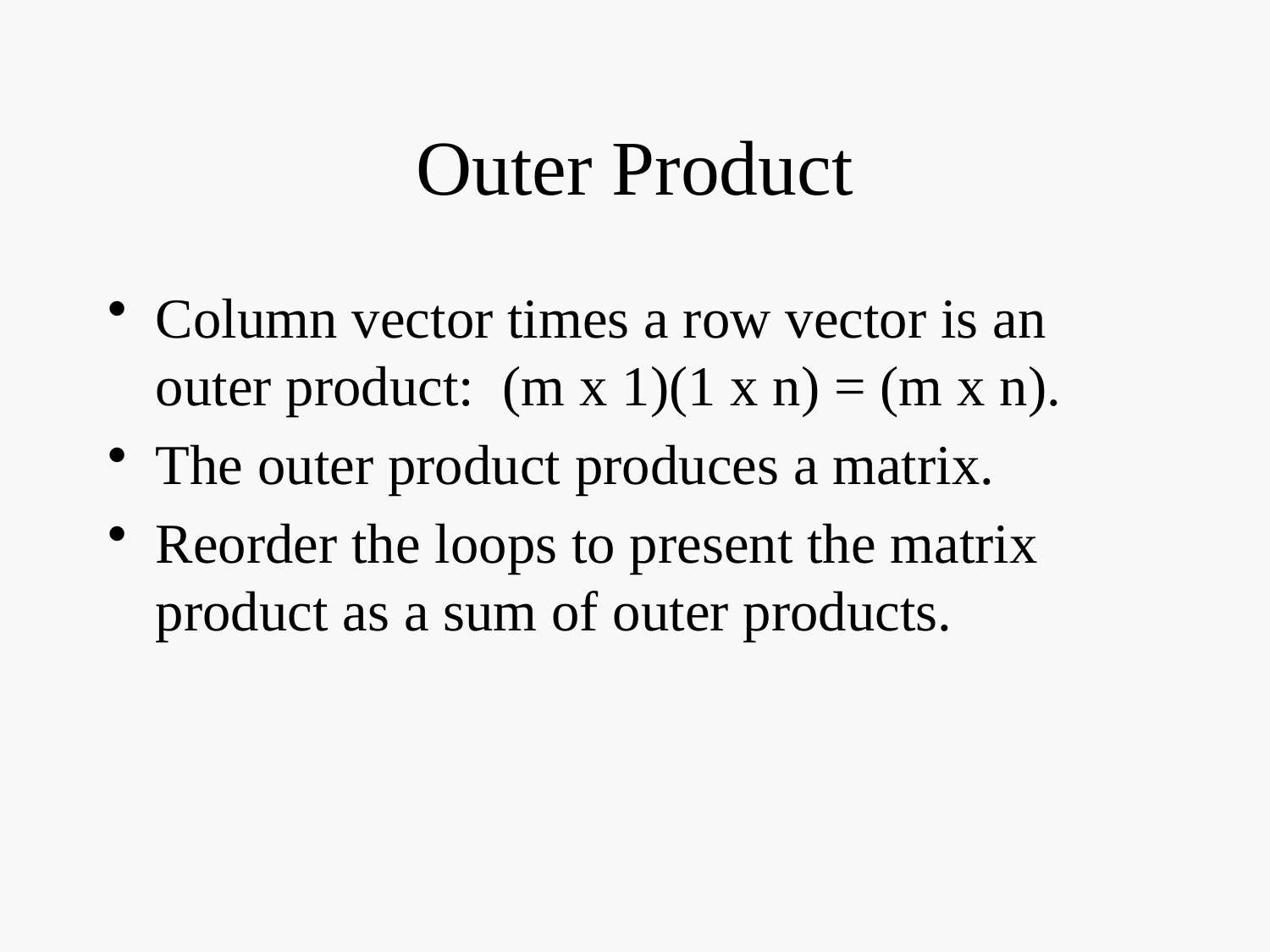

# Outer Product
Column vector times a row vector is an outer product:  (m x 1)(1 x n) = (m x n).
The outer product produces a matrix.
Reorder the loops to present the matrix product as a sum of outer products.